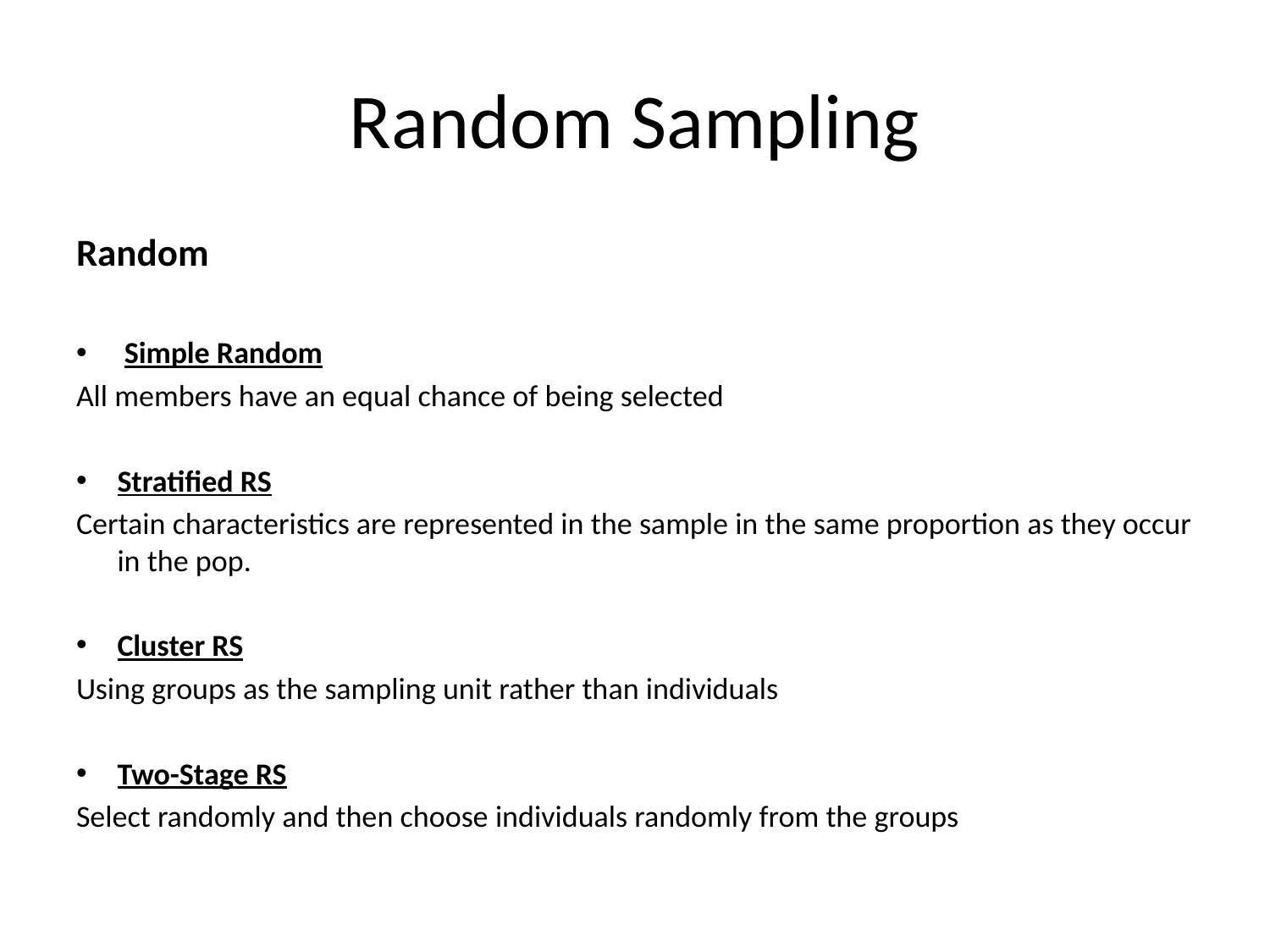

# Random Sampling
Random

 Simple Random
All members have an equal chance of being selected

Stratified RS
Certain characteristics are represented in the sample in the same proportion as they occur in the pop.

Cluster RS
Using groups as the sampling unit rather than individuals

Two-Stage RS
Select randomly and then choose individuals randomly from the groups